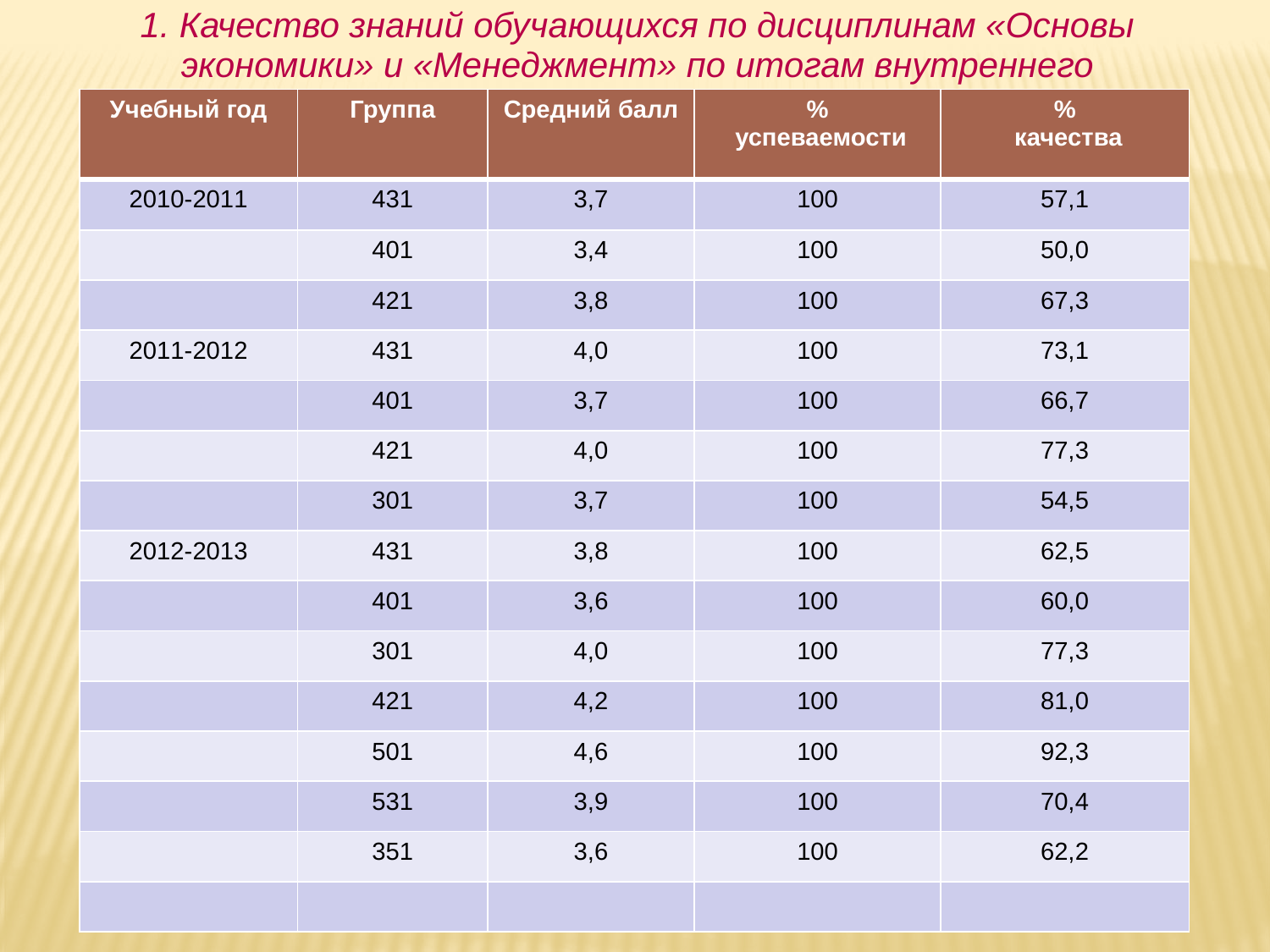

1. Качество знаний обучающихся по дисциплинам «Основы экономики» и «Менеджмент» по итогам внутреннего мониторинга
| Учебный год | Группа | Средний балл | % успеваемости | % качества |
| --- | --- | --- | --- | --- |
| 2010-2011 | 431 | 3,7 | 100 | 57,1 |
|  | 401 | 3,4 | 100 | 50,0 |
|  | 421 | 3,8 | 100 | 67,3 |
| 2011-2012 | 431 | 4,0 | 100 | 73,1 |
|  | 401 | 3,7 | 100 | 66,7 |
|  | 421 | 4,0 | 100 | 77,3 |
|  | 301 | 3,7 | 100 | 54,5 |
| 2012-2013 | 431 | 3,8 | 100 | 62,5 |
|  | 401 | 3,6 | 100 | 60,0 |
|  | 301 | 4,0 | 100 | 77,3 |
|  | 421 | 4,2 | 100 | 81,0 |
|  | 501 | 4,6 | 100 | 92,3 |
|  | 531 | 3,9 | 100 | 70,4 |
|  | 351 | 3,6 | 100 | 62,2 |
|  |  |  |  |  |